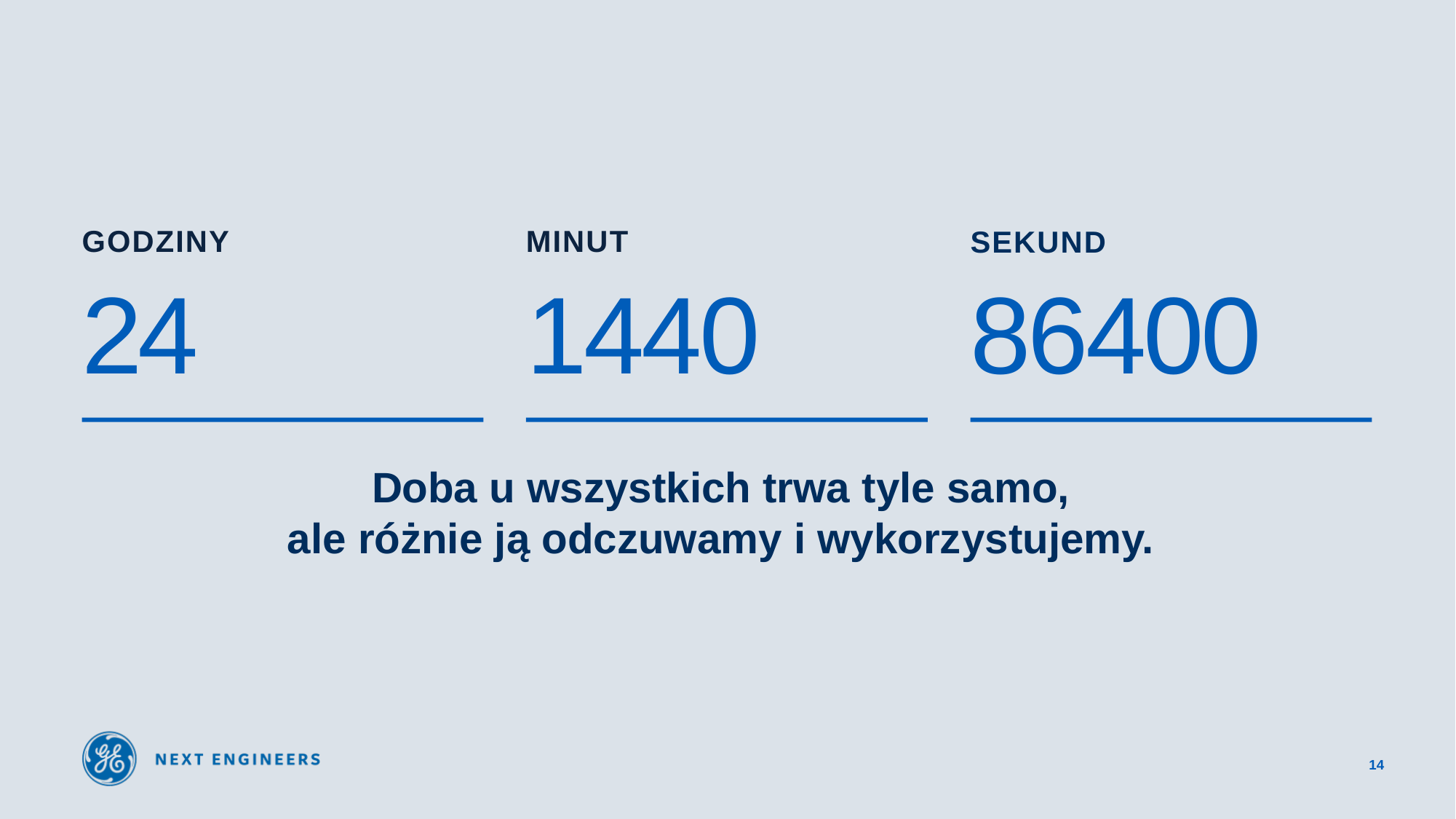

godziny
minut
sekund
24
86400
1440
Doba u wszystkich trwa tyle samo,
ale różnie ją odczuwamy i wykorzystujemy.

14